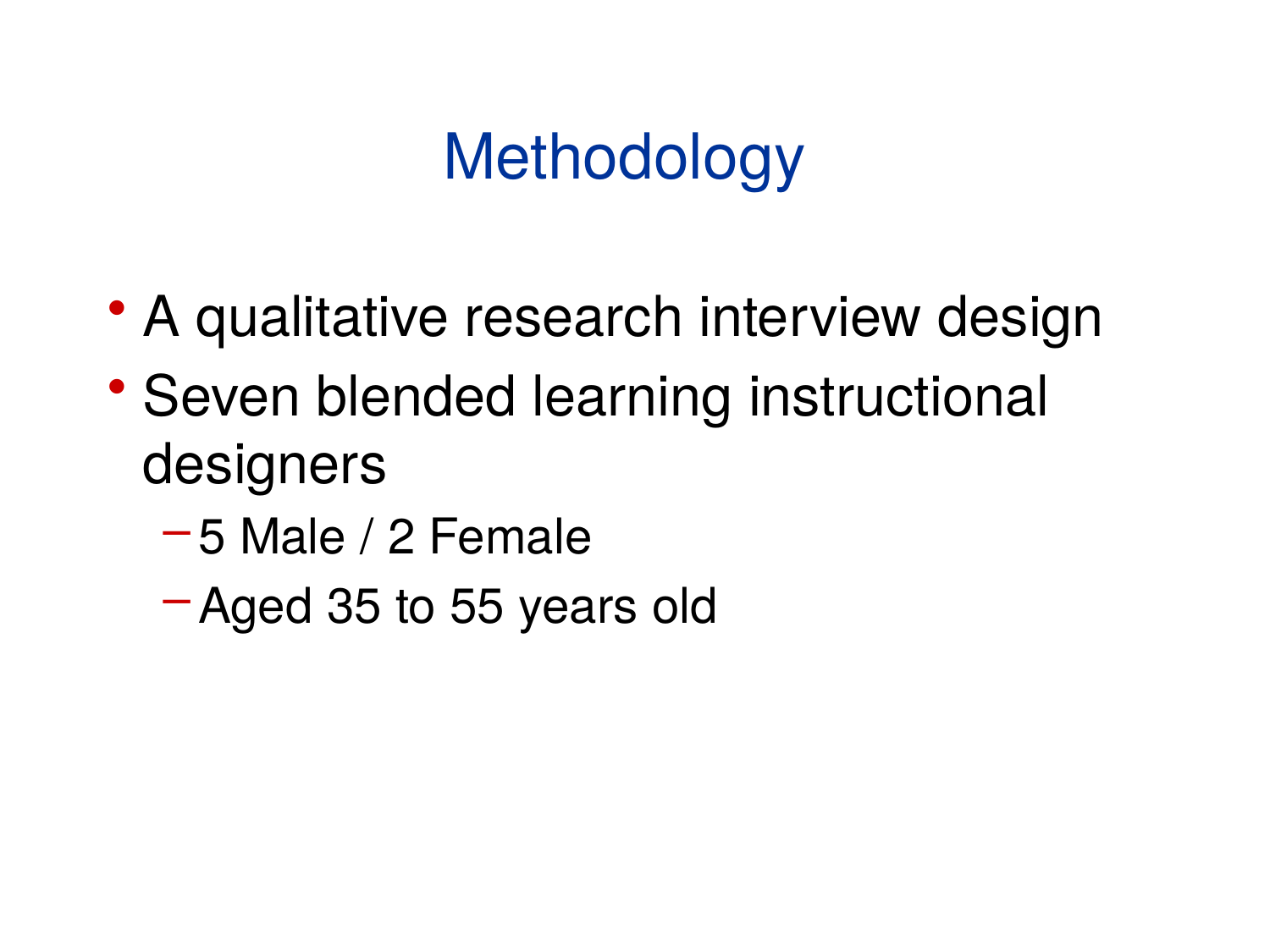

Methodology

A qualitative research interview design
Seven blended learning instructional designers
5 Male / 2 Female
Aged 35 to 55 years old